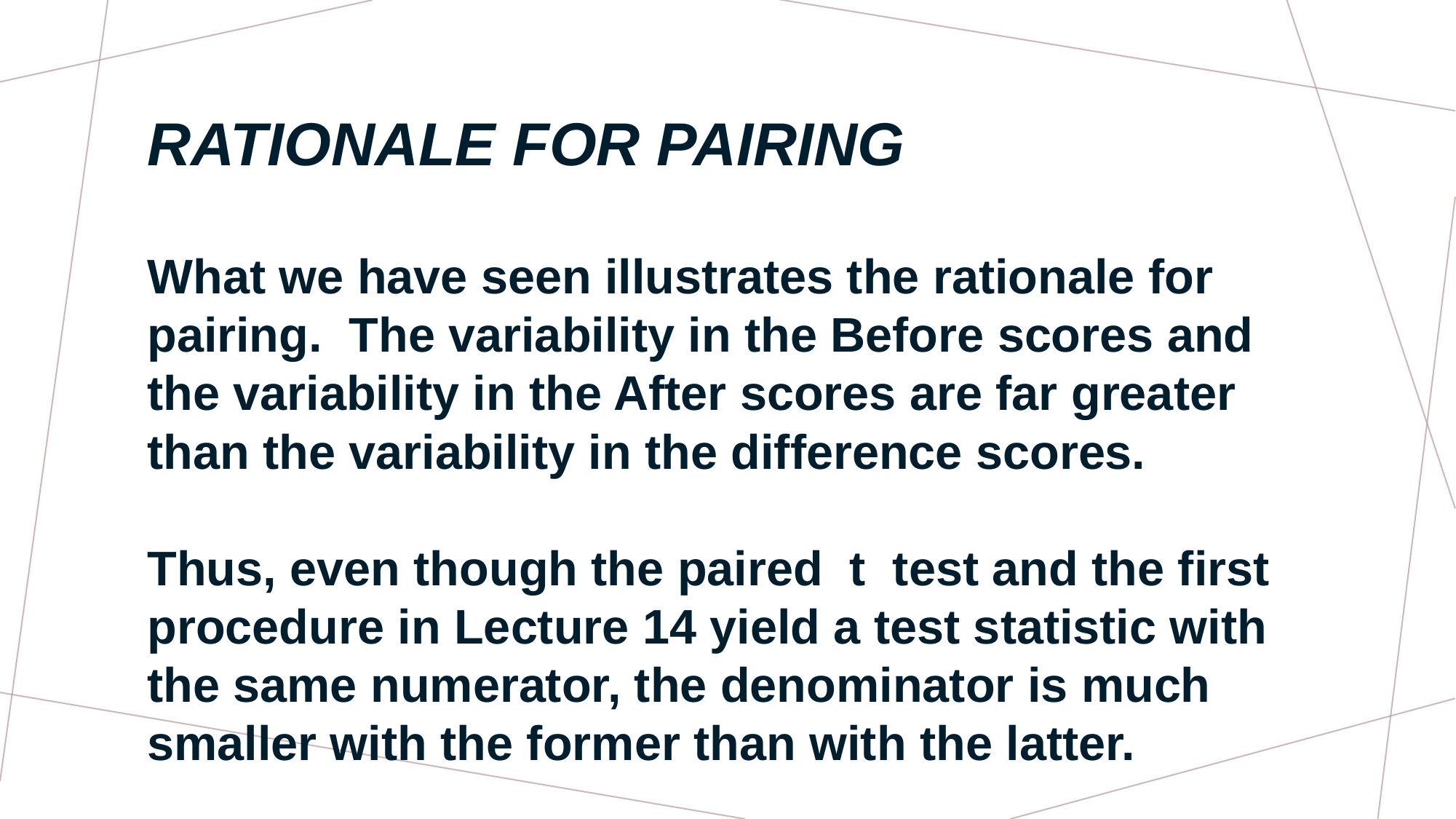

# RATIONALE FOR PAIRING
What we have seen illustrates the rationale for pairing.  The variability in the Before scores and the variability in the After scores are far greater than the variability in the difference scores.

Thus, even though the paired  t  test and the first procedure in Lecture 14 yield a test statistic with the same numerator, the denominator is much smaller with the former than with the latter.